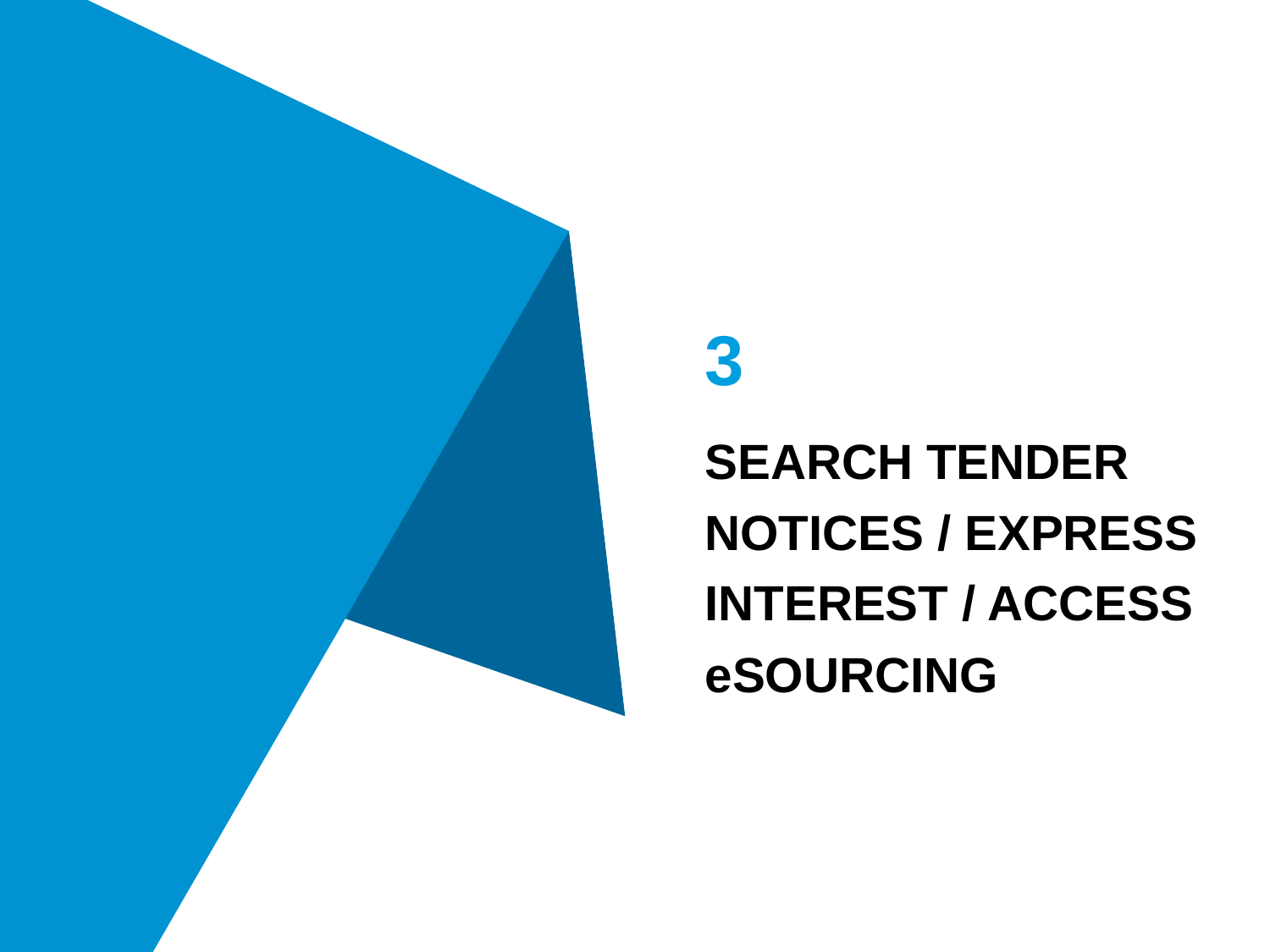

3
# SEARCH TENDER NOTICES / EXPRESS INTEREST / ACCESS eSOURCING